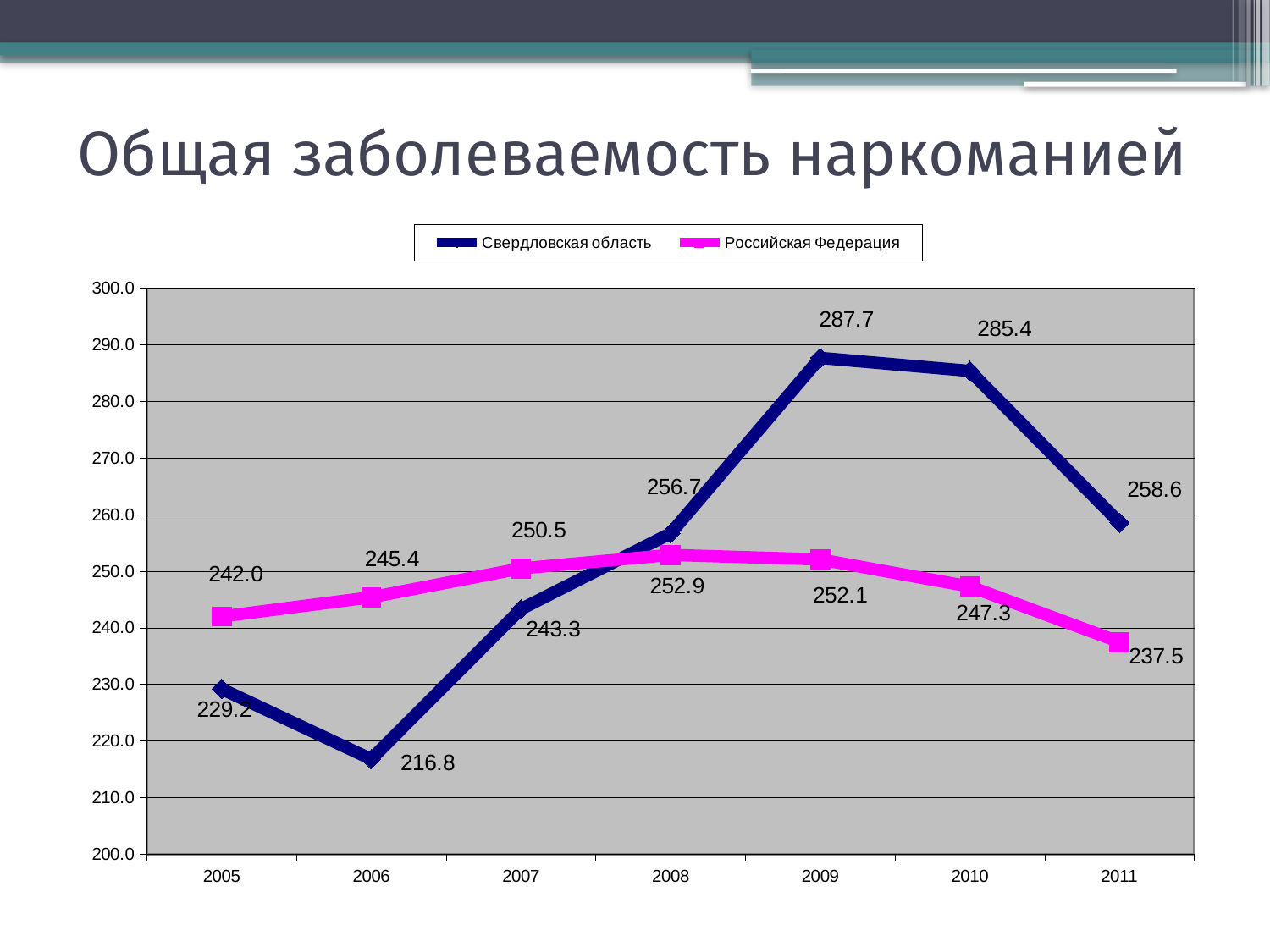

# Общая заболеваемость наркоманией

### Chart

| Category | Свердловская область | Российская Федерация |
|---|---|---|
| 2005 | 229.2 | 242.0 |
| 2006 | 216.8 | 245.4 |
| 2007 | 243.3 | 250.5 |
| 2008 | 256.7 | 252.9 |
| 2009 | 287.7 | 252.1 |
| 2010 | 285.3999999999997 | 247.3 |
| 2011 | 258.6 | 237.5 |